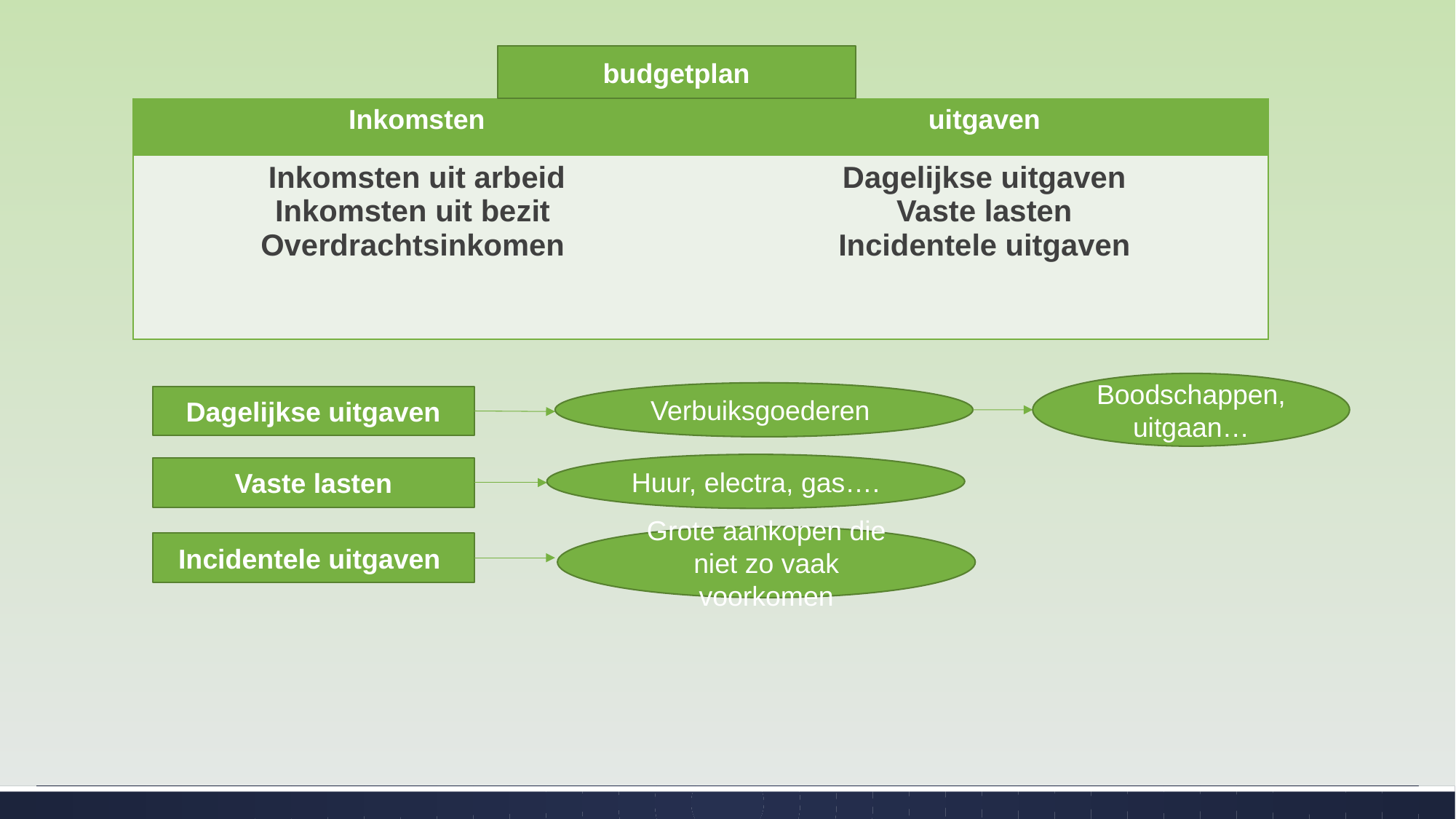

budgetplan
| Inkomsten | uitgaven |
| --- | --- |
| Inkomsten uit arbeid Inkomsten uit bezit Overdrachtsinkomen | Dagelijkse uitgaven Vaste lasten Incidentele uitgaven |
Boodschappen, uitgaan…
Verbuiksgoederen
Dagelijkse uitgaven
Huur, electra, gas….
Vaste lasten
Grote aankopen die niet zo vaak voorkomen
Incidentele uitgaven